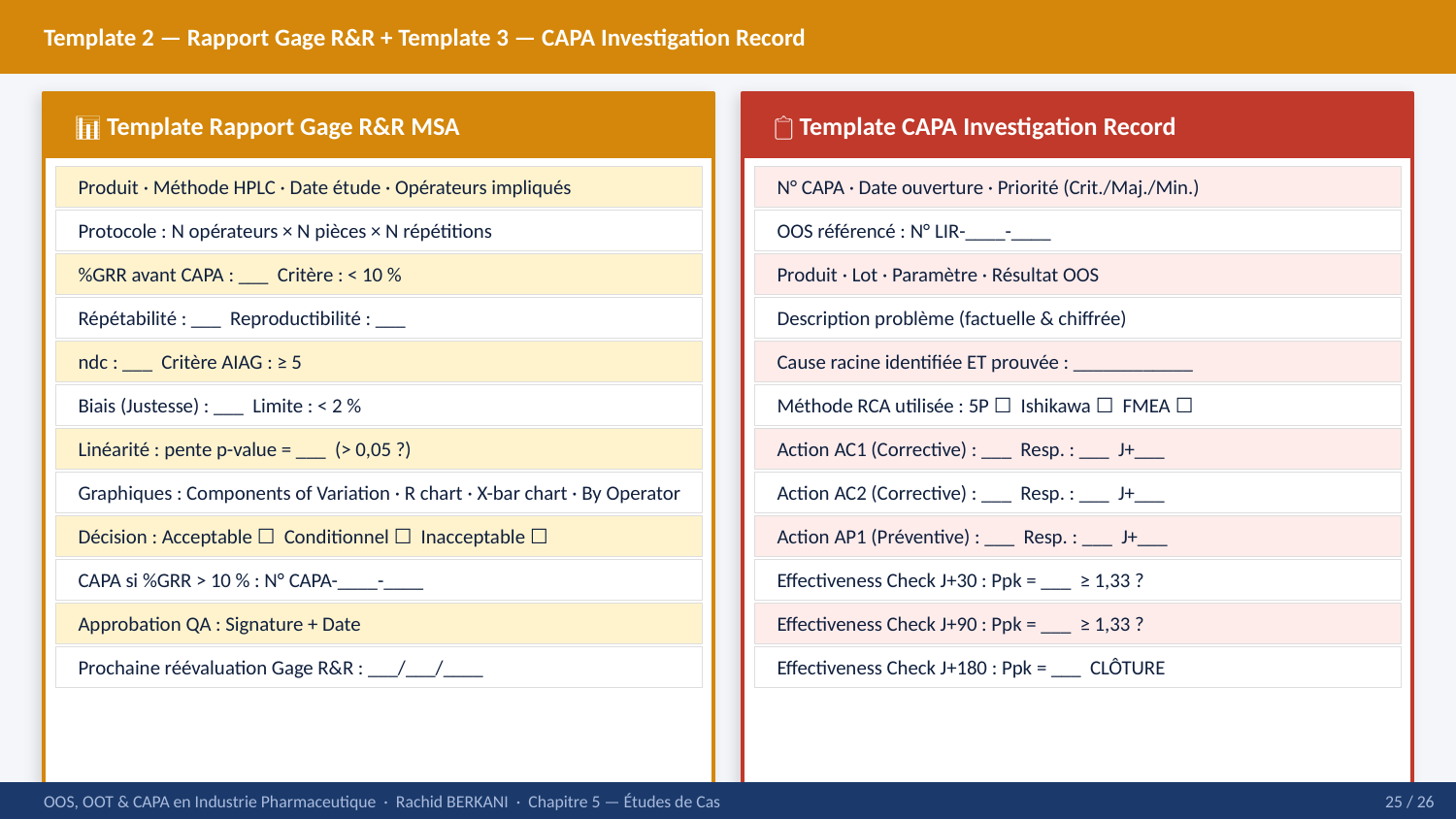

Template 2 — Rapport Gage R&R + Template 3 — CAPA Investigation Record

📊 Template Rapport Gage R&R MSA

📋 Template CAPA Investigation Record

Produit · Méthode HPLC · Date étude · Opérateurs impliqués

N° CAPA · Date ouverture · Priorité (Crit./Maj./Min.)

Protocole : N opérateurs × N pièces × N répétitions

OOS référencé : N° LIR-____-____

%GRR avant CAPA : ___  Critère : < 10 %

Produit · Lot · Paramètre · Résultat OOS

Répétabilité : ___  Reproductibilité : ___

Description problème (factuelle & chiffrée)

ndc : ___  Critère AIAG : ≥ 5

Cause racine identifiée ET prouvée : ____________

Biais (Justesse) : ___  Limite : < 2 %

Méthode RCA utilisée : 5P ☐  Ishikawa ☐  FMEA ☐

Linéarité : pente p-value = ___  (> 0,05 ?)

Action AC1 (Corrective) : ___  Resp. : ___  J+___

Graphiques : Components of Variation · R chart · X-bar chart · By Operator

Action AC2 (Corrective) : ___  Resp. : ___  J+___

Décision : Acceptable ☐  Conditionnel ☐  Inacceptable ☐

Action AP1 (Préventive) : ___  Resp. : ___  J+___

CAPA si %GRR > 10 % : N° CAPA-____-____

Effectiveness Check J+30 : Ppk = ___  ≥ 1,33 ?

Approbation QA : Signature + Date

Effectiveness Check J+90 : Ppk = ___  ≥ 1,33 ?

Prochaine réévaluation Gage R&R : ___/___/____

Effectiveness Check J+180 : Ppk = ___  CLÔTURE

OOS, OOT & CAPA en Industrie Pharmaceutique  ·  Rachid BERKANI  ·  Chapitre 5 — Études de Cas
25 / 26